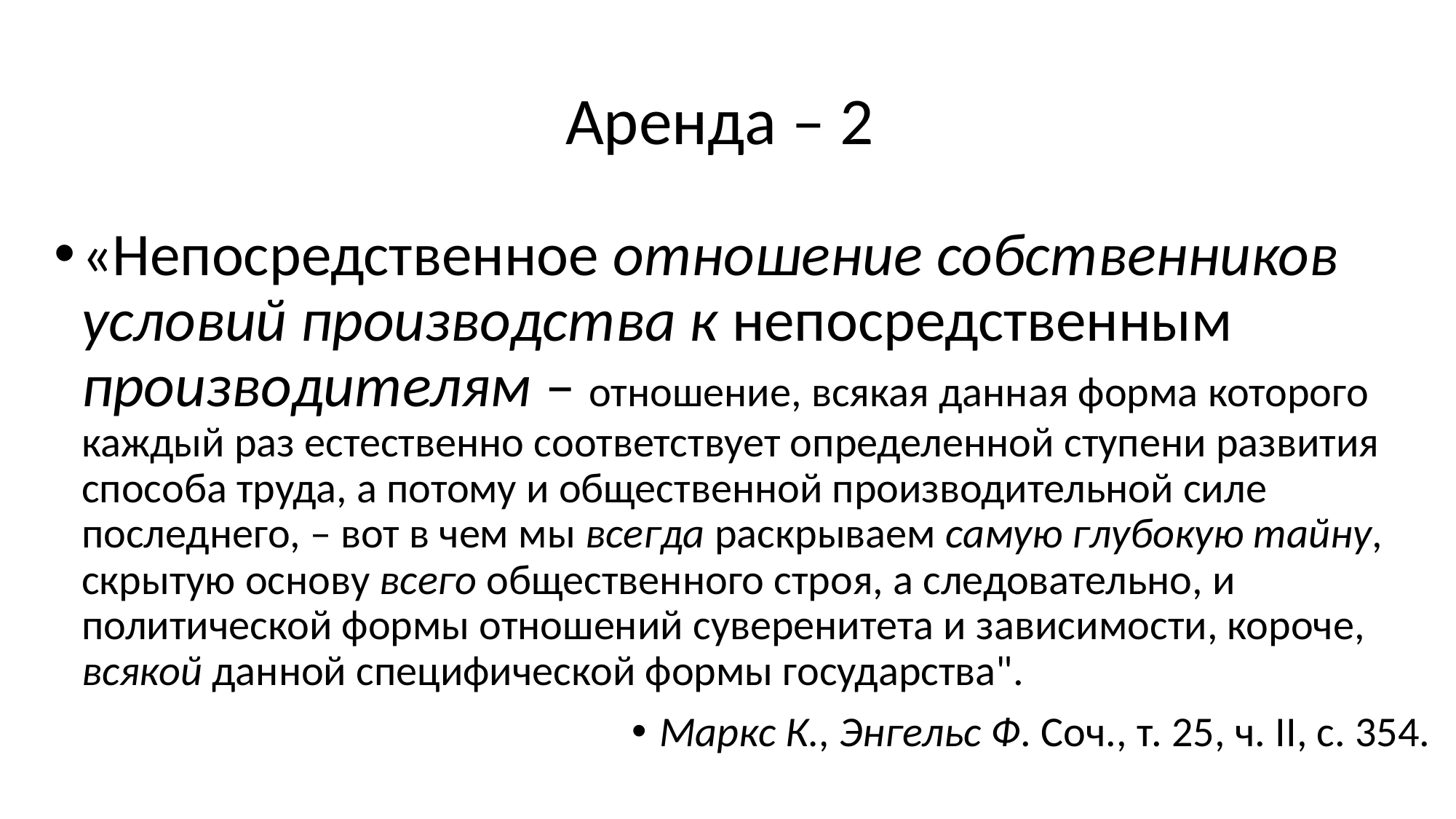

# Аренда – 2
«Непосредственное отношение собственников условий производства к непосредственным производителям – отношение, всякая данная форма которого каждый раз естественно соответствует определенной ступени развития способа труда, а потому и общественной производительной силе последнего, – вот в чем мы всегда раскрываем самую глубокую тайну, скрытую основу всего общественного строя, а следовательно, и политической формы отношений суверенитета и зависимости, короче, всякой данной специфической формы государства".
Маркс К., Энгельс Ф. Соч., т. 25, ч. II, с. 354.